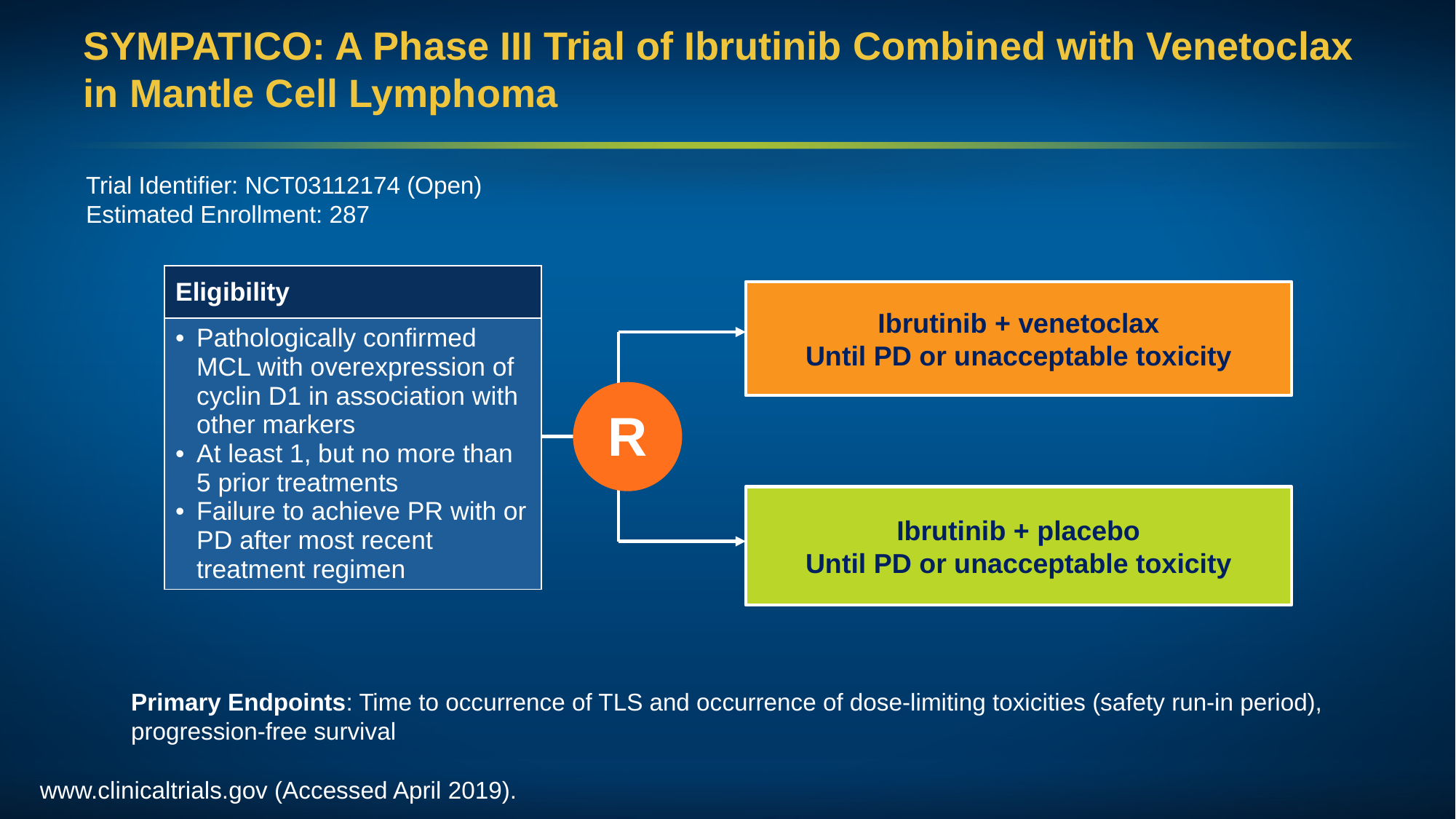

# SYMPATICO: A Phase III Trial of Ibrutinib Combined with Venetoclax in Mantle Cell Lymphoma
Trial Identifier: NCT03112174 (Open)
Estimated Enrollment: 287
| Eligibility |
| --- |
| Pathologically confirmed MCL with overexpression of cyclin D1 in association with other markers At least 1, but no more than 5 prior treatments Failure to achieve PR with or PD after most recent treatment regimen |
Ibrutinib + venetoclax
Until PD or unacceptable toxicity

R
Ibrutinib + placebo
Until PD or unacceptable toxicity
Primary Endpoints: Time to occurrence of TLS and occurrence of dose-limiting toxicities (safety run-in period),
progression-free survival
www.clinicaltrials.gov (Accessed April 2019).